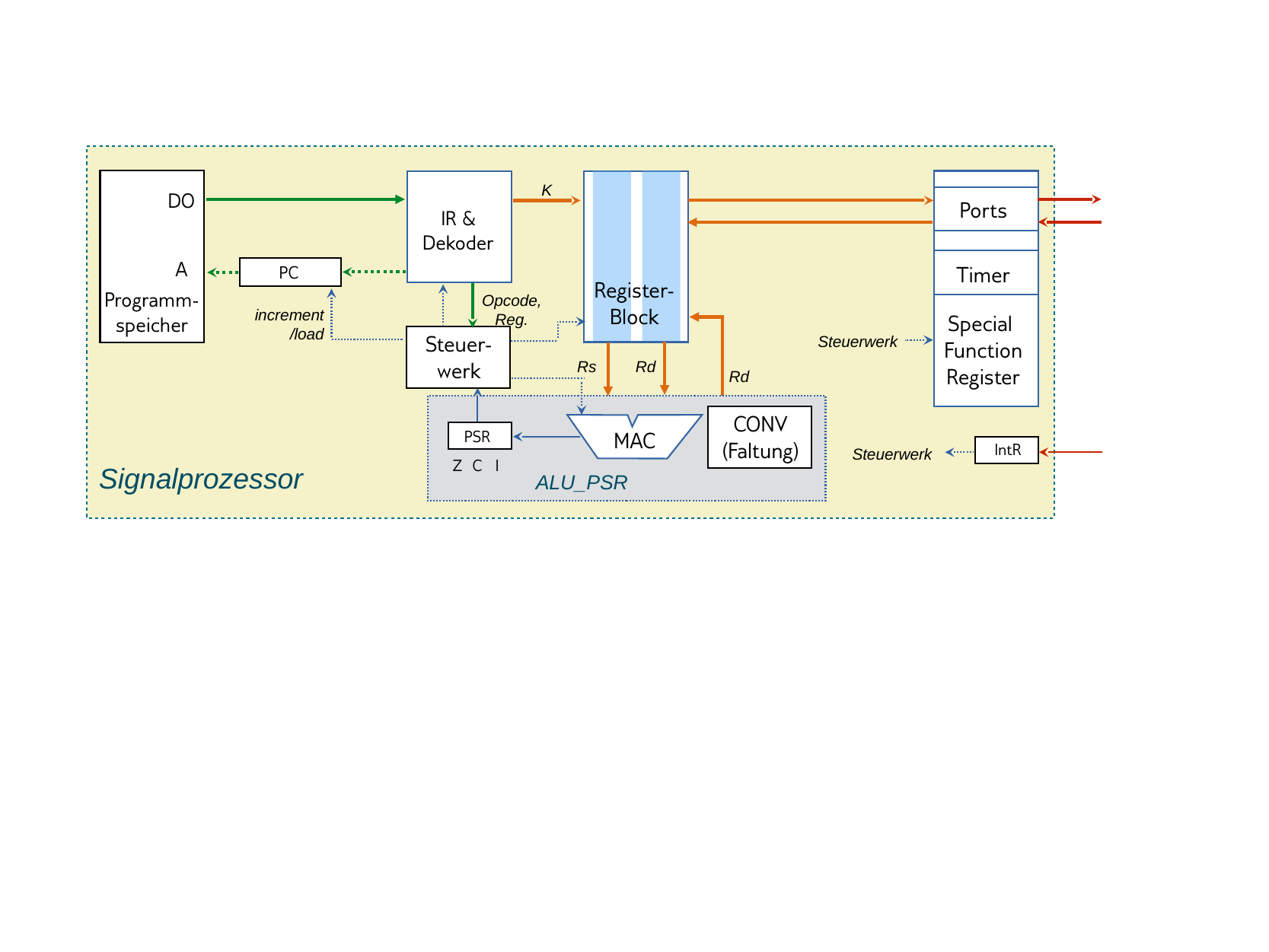

DO
A
Programm-
speicher

K

Ports

IR & Dekoder

Timer
PC

Register-Block

Opcode, Reg.

Special
Function Register
increment
/load

Steuer-werk

Steuerwerk

Rs
Rd
Rd

CONV (Faltung)

PSR

C
Z
I
MAC
IntR

Steuerwerk
Signalprozessor

ALU_PSR